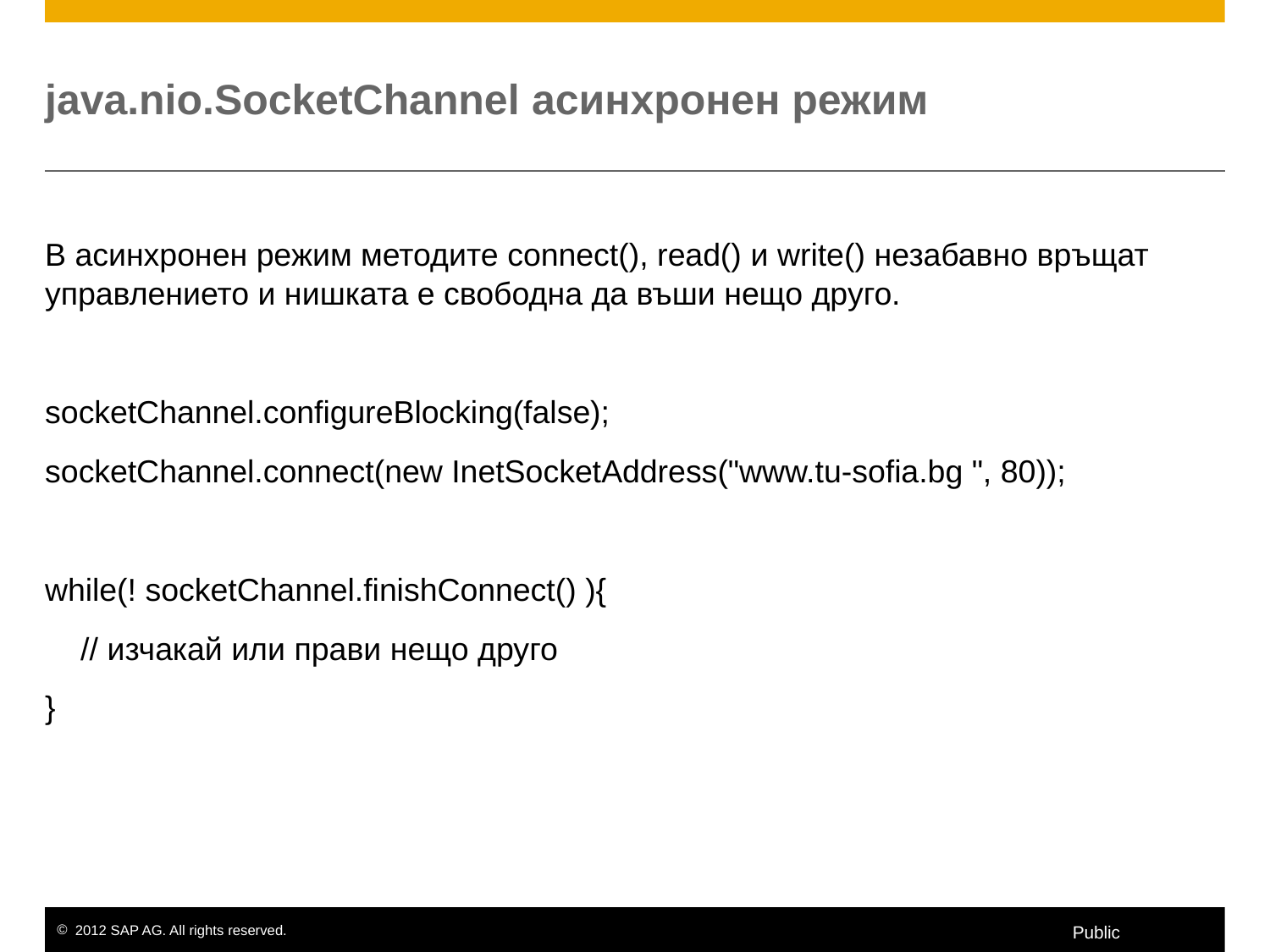

# java.nio.SocketChannel асинхронен режим
В асинхронен режим методите connect(), read() и write() незабавно връщат управлението и нишката е свободна да въши нещо друго.

socketChannel.configureBlocking(false);
socketChannel.connect(new InetSocketAddress("www.tu-sofia.bg ", 80));

while(! socketChannel.finishConnect() ){
    // изчакай или прави нещо друго
}